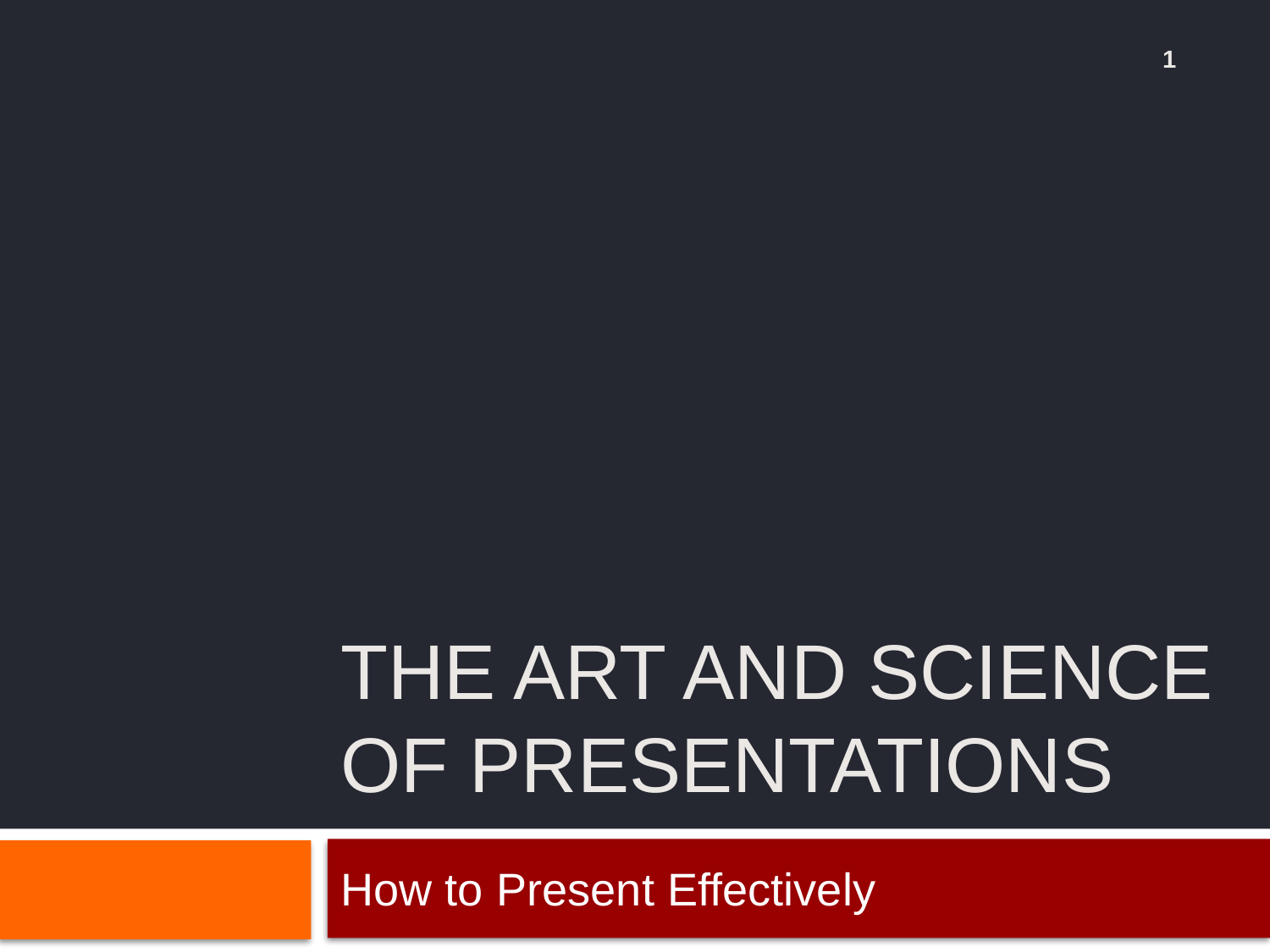

1
# The art and science of presentations
How to Present Effectively